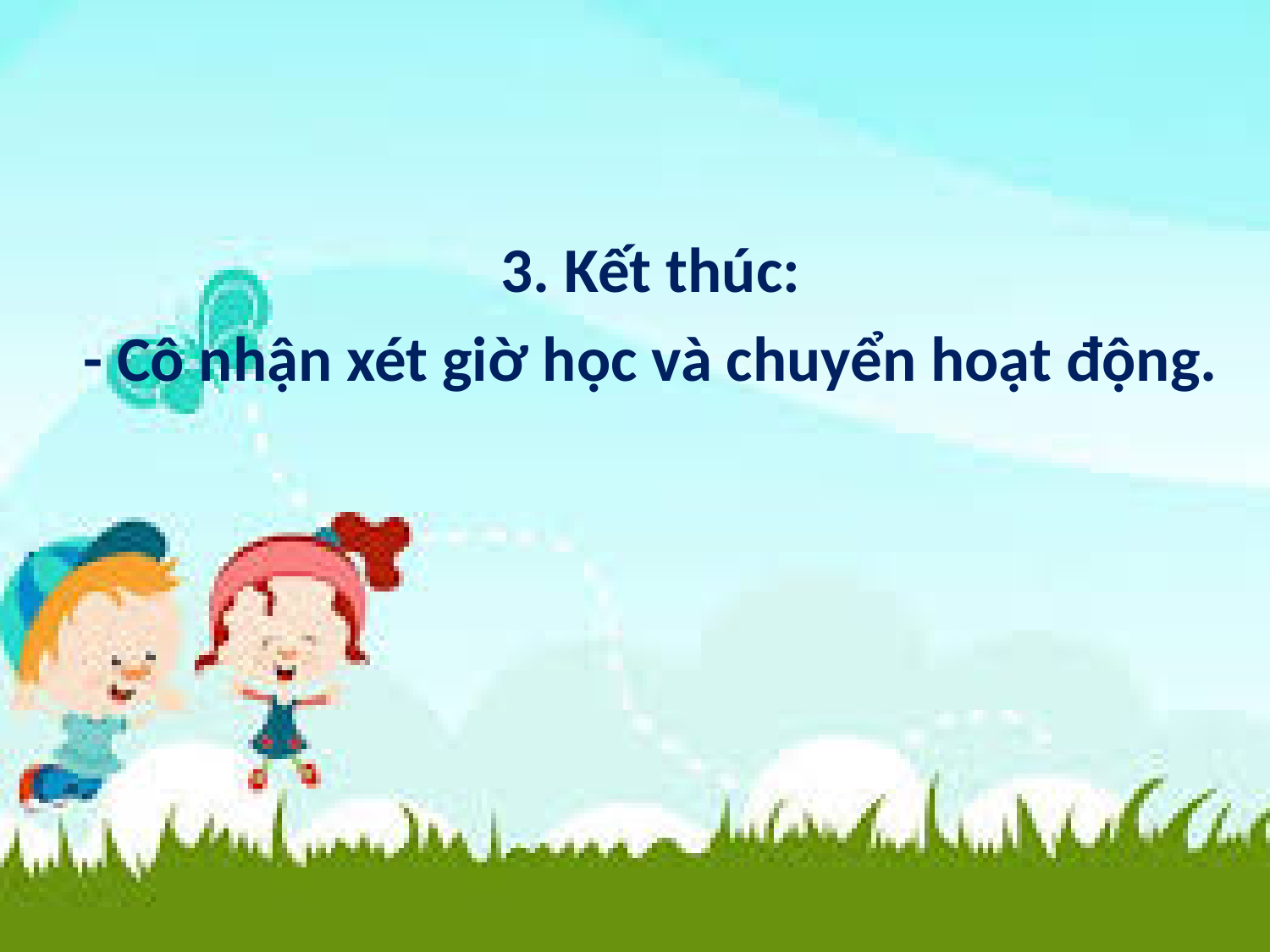

3. Kết thúc:
- Cô nhận xét giờ học và chuyển hoạt động.